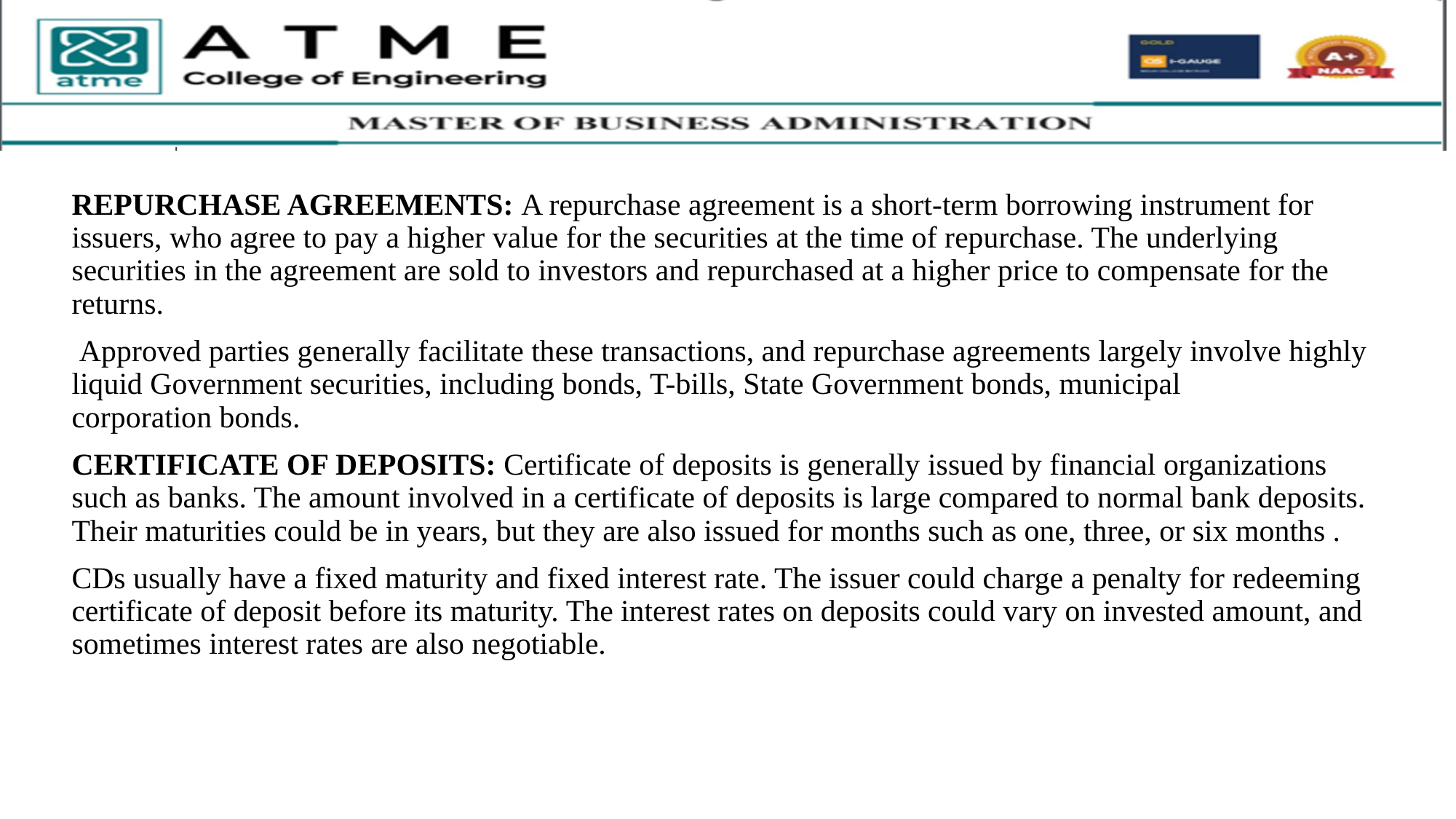

REPURCHASE AGREEMENTS: A repurchase agreement is a short-term borrowing instrument for issuers, who agree to pay a higher value for the securities at the time of repurchase. The underlying securities in the agreement are sold to investors and repurchased at a higher price to compensate for the returns.
 Approved parties generally facilitate these transactions, and repurchase agreements largely involve highly liquid Government securities, including bonds, T-bills, State Government bonds, municipal corporation bonds.
CERTIFICATE OF DEPOSITS: Certificate of deposits is generally issued by financial organizations such as banks. The amount involved in a certificate of deposits is large compared to normal bank deposits. Their maturities could be in years, but they are also issued for months such as one, three, or six months .
CDs usually have a fixed maturity and fixed interest rate. The issuer could charge a penalty for redeeming certificate of deposit before its maturity. The interest rates on deposits could vary on invested amount, and sometimes interest rates are also negotiable.